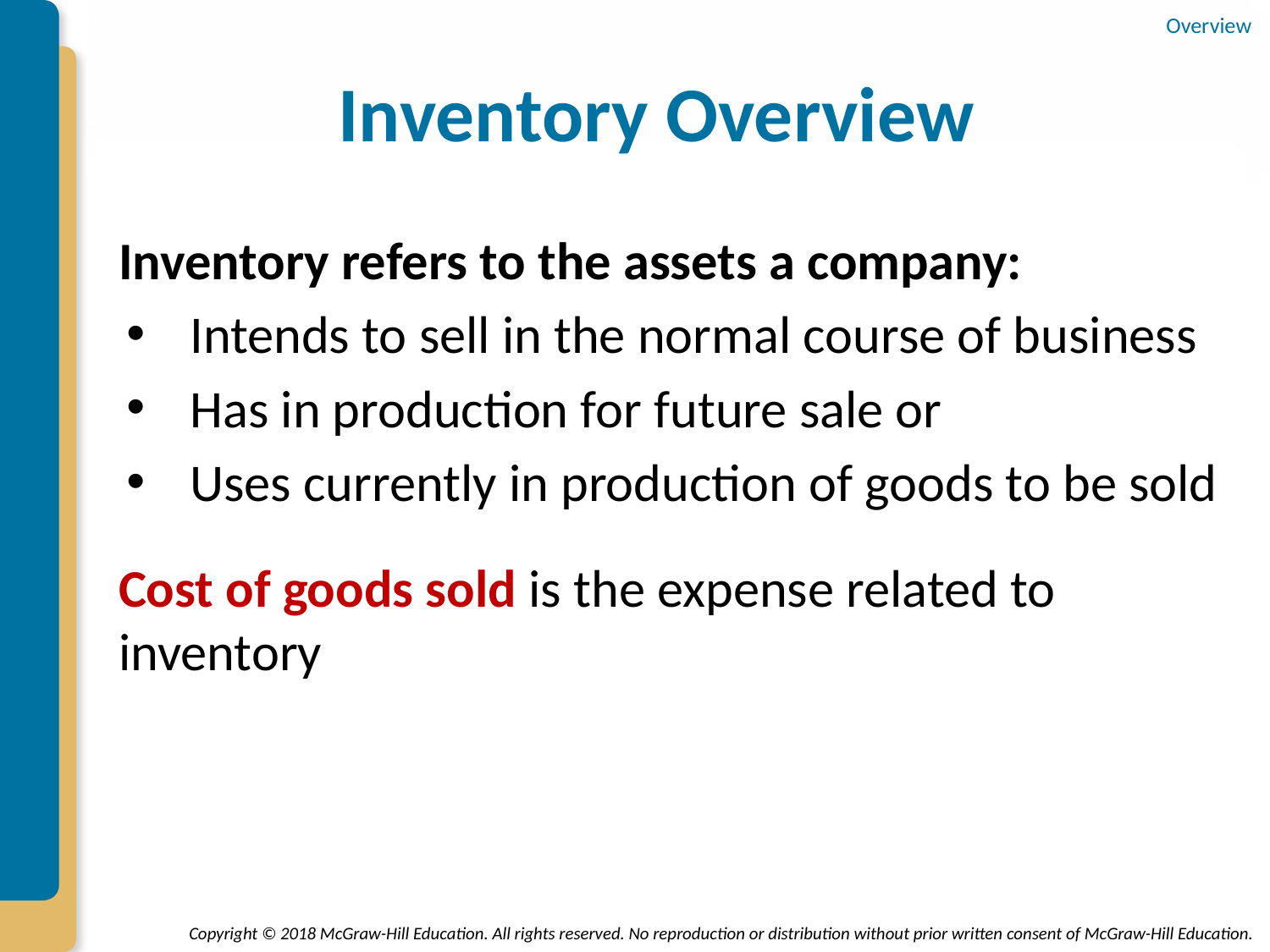

Overview
# Inventory Overview
Inventory refers to the assets a company:
Intends to sell in the normal course of business
Has in production for future sale or
Uses currently in production of goods to be sold
Cost of goods sold is the expense related to inventory